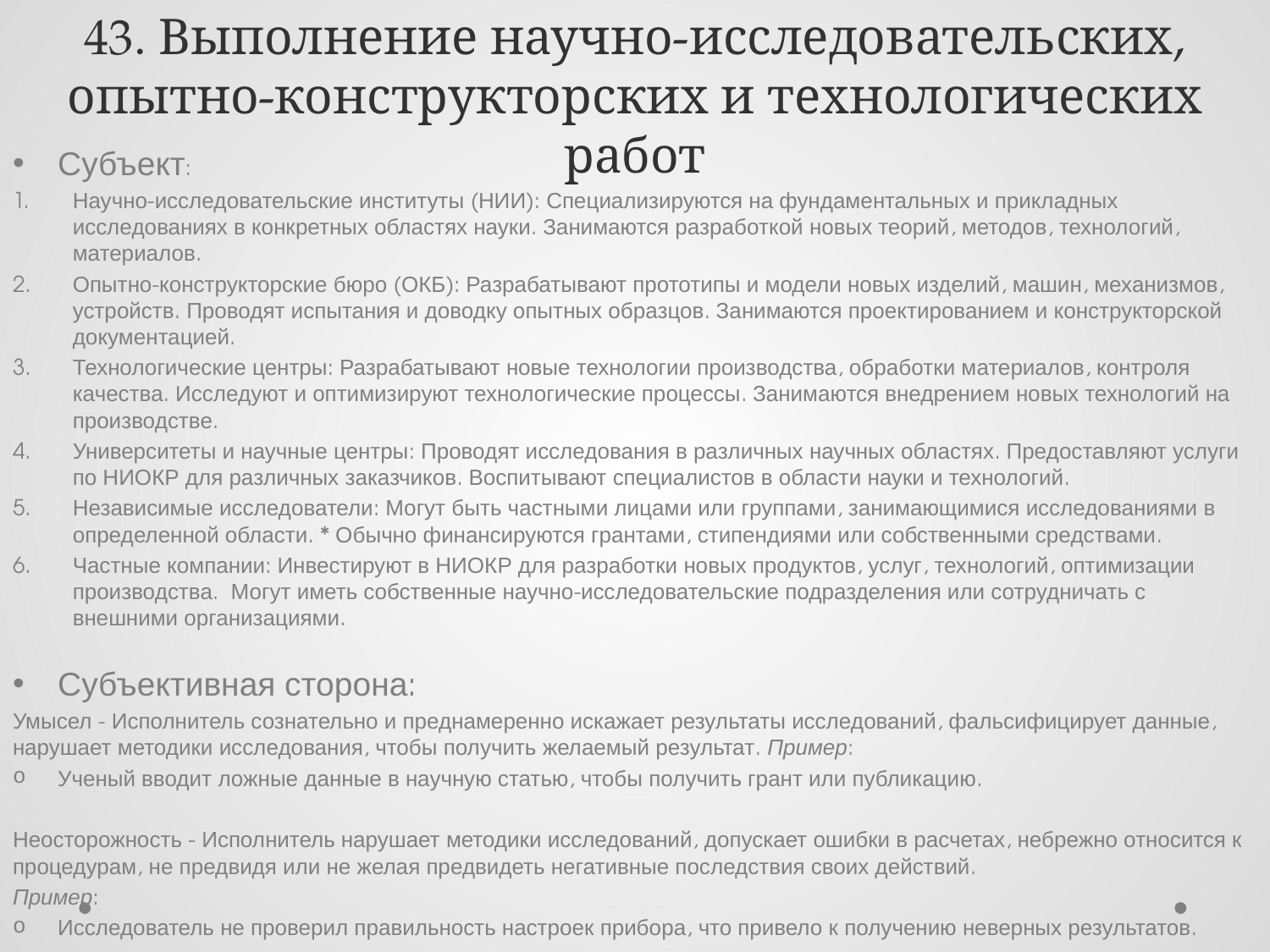

# 43. Выполнение научно-исследовательских, опытно-конструкторских и технологических работ
Субъект:
Научно-исследовательские институты (НИИ): Специализируются на фундаментальных и прикладных исследованиях в конкретных областях науки. Занимаются разработкой новых теорий, методов, технологий, материалов.
Опытно-конструкторские бюро (ОКБ): Разрабатывают прототипы и модели новых изделий, машин, механизмов, устройств. Проводят испытания и доводку опытных образцов. Занимаются проектированием и конструкторской документацией.
Технологические центры: Разрабатывают новые технологии производства, обработки материалов, контроля качества. Исследуют и оптимизируют технологические процессы. Занимаются внедрением новых технологий на производстве.
Университеты и научные центры: Проводят исследования в различных научных областях. Предоставляют услуги по НИОКР для различных заказчиков. Воспитывают специалистов в области науки и технологий.
Независимые исследователи: Могут быть частными лицами или группами, занимающимися исследованиями в определенной области. * Обычно финансируются грантами, стипендиями или собственными средствами.
Частные компании: Инвестируют в НИОКР для разработки новых продуктов, услуг, технологий, оптимизации производства.  Могут иметь собственные научно-исследовательские подразделения или сотрудничать с внешними организациями.
Субъективная сторона:
Умысел - Исполнитель сознательно и преднамеренно искажает результаты исследований, фальсифицирует данные, нарушает методики исследования, чтобы получить желаемый результат. Пример:
Ученый вводит ложные данные в научную статью, чтобы получить грант или публикацию.

Неосторожность - Исполнитель нарушает методики исследований, допускает ошибки в расчетах, небрежно относится к процедурам, не предвидя или не желая предвидеть негативные последствия своих действий.
Пример:
Исследователь не проверил правильность настроек прибора, что привело к получению неверных результатов.